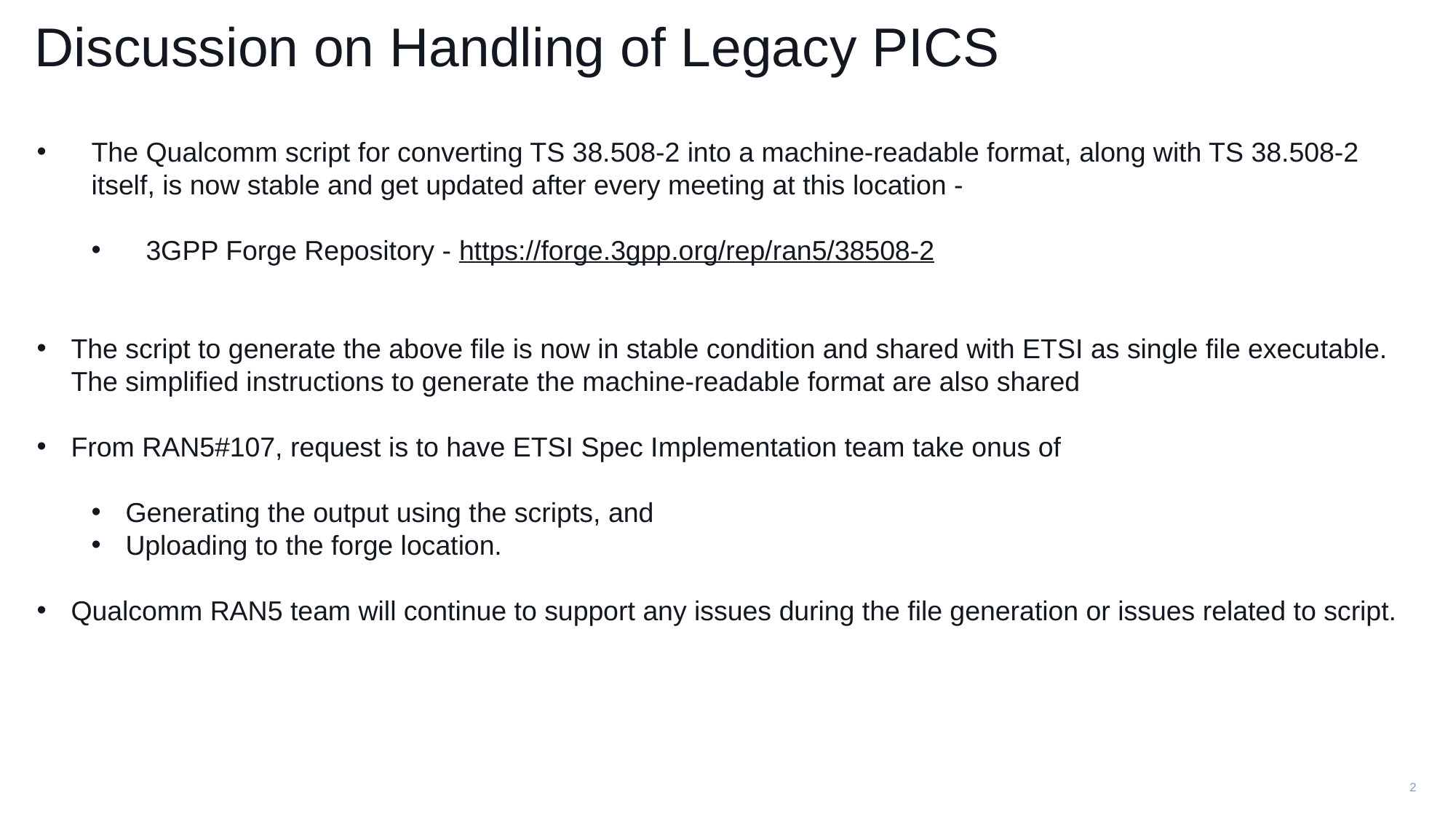

Discussion on Handling of Legacy PICS
The Qualcomm script for converting TS 38.508-2 into a machine-readable format, along with TS 38.508-2 itself, is now stable and get updated after every meeting at this location -

3GPP Forge Repository - https://forge.3gpp.org/rep/ran5/38508-2

The script to generate the above file is now in stable condition and shared with ETSI as single file executable. The simplified instructions to generate the machine-readable format are also shared

From RAN5#107, request is to have ETSI Spec Implementation team take onus of

Generating the output using the scripts, and
Uploading to the forge location.

Qualcomm RAN5 team will continue to support any issues during the file generation or issues related to script.